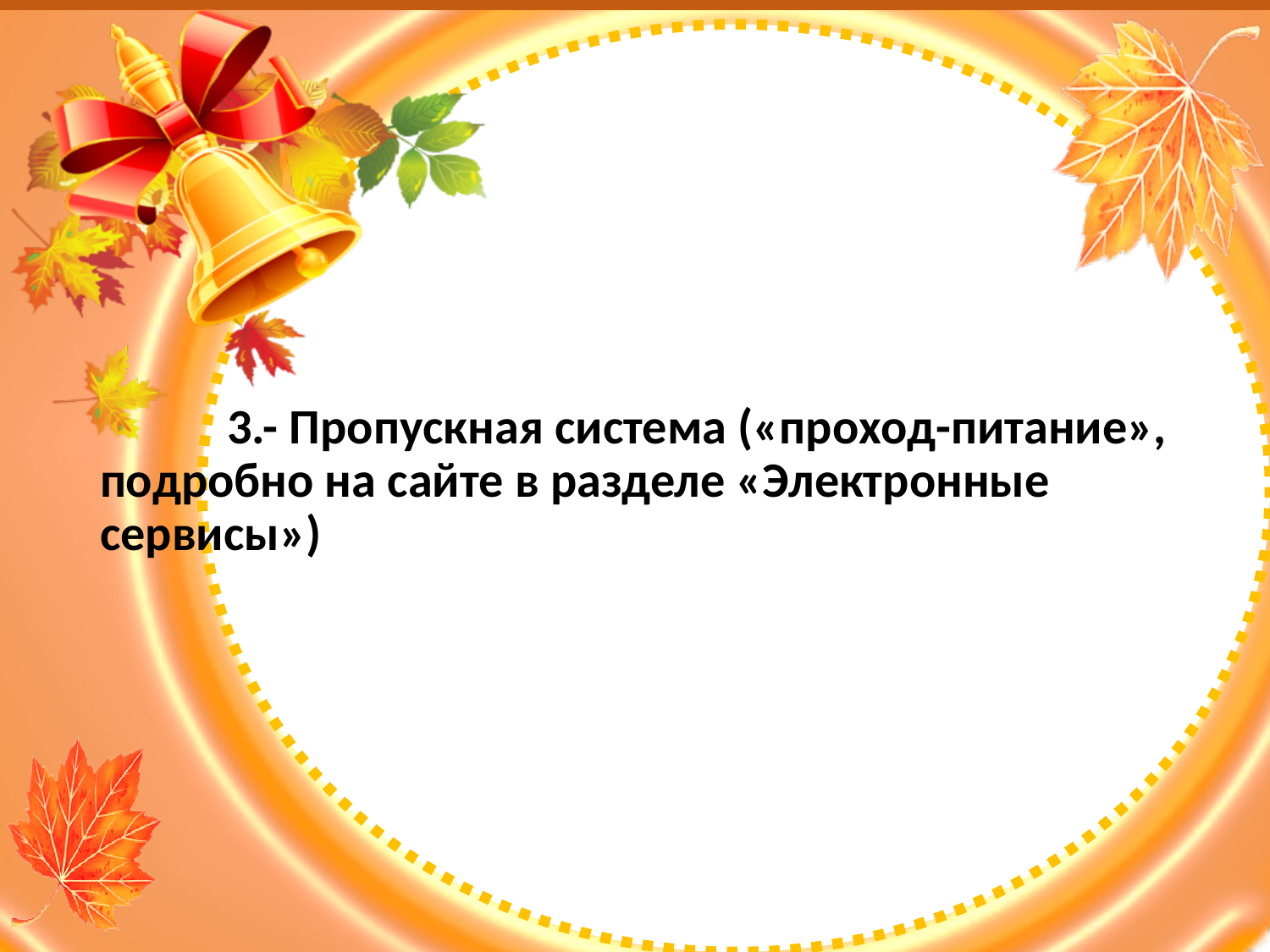

#

	3.- Пропускная система («проход-питание», подробно на сайте в разделе «Электронные сервисы»)